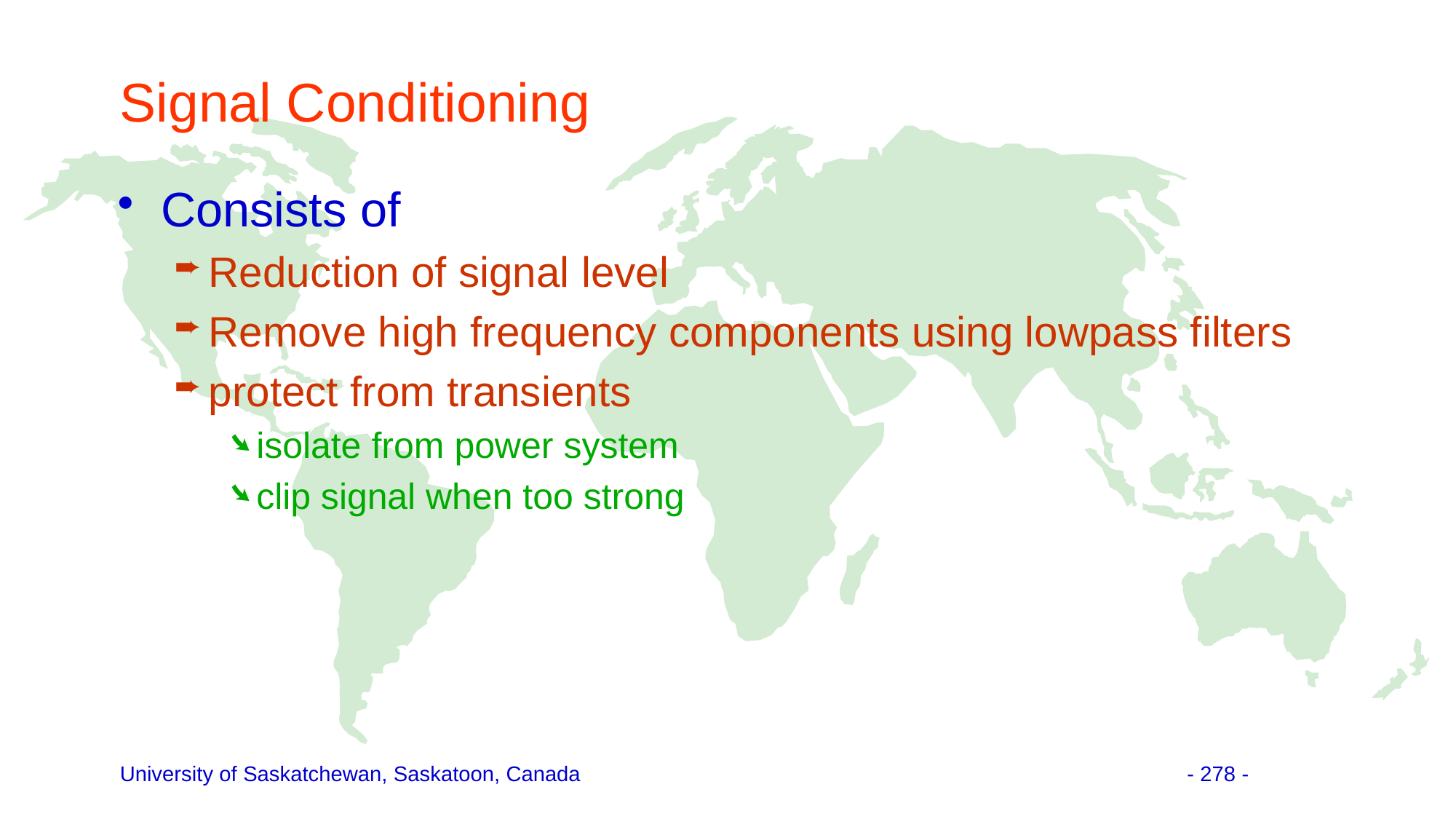

# Signal Conditioning
Consists of
Reduction of signal level
Remove high frequency components using lowpass filters
protect from transients
isolate from power system
clip signal when too strong